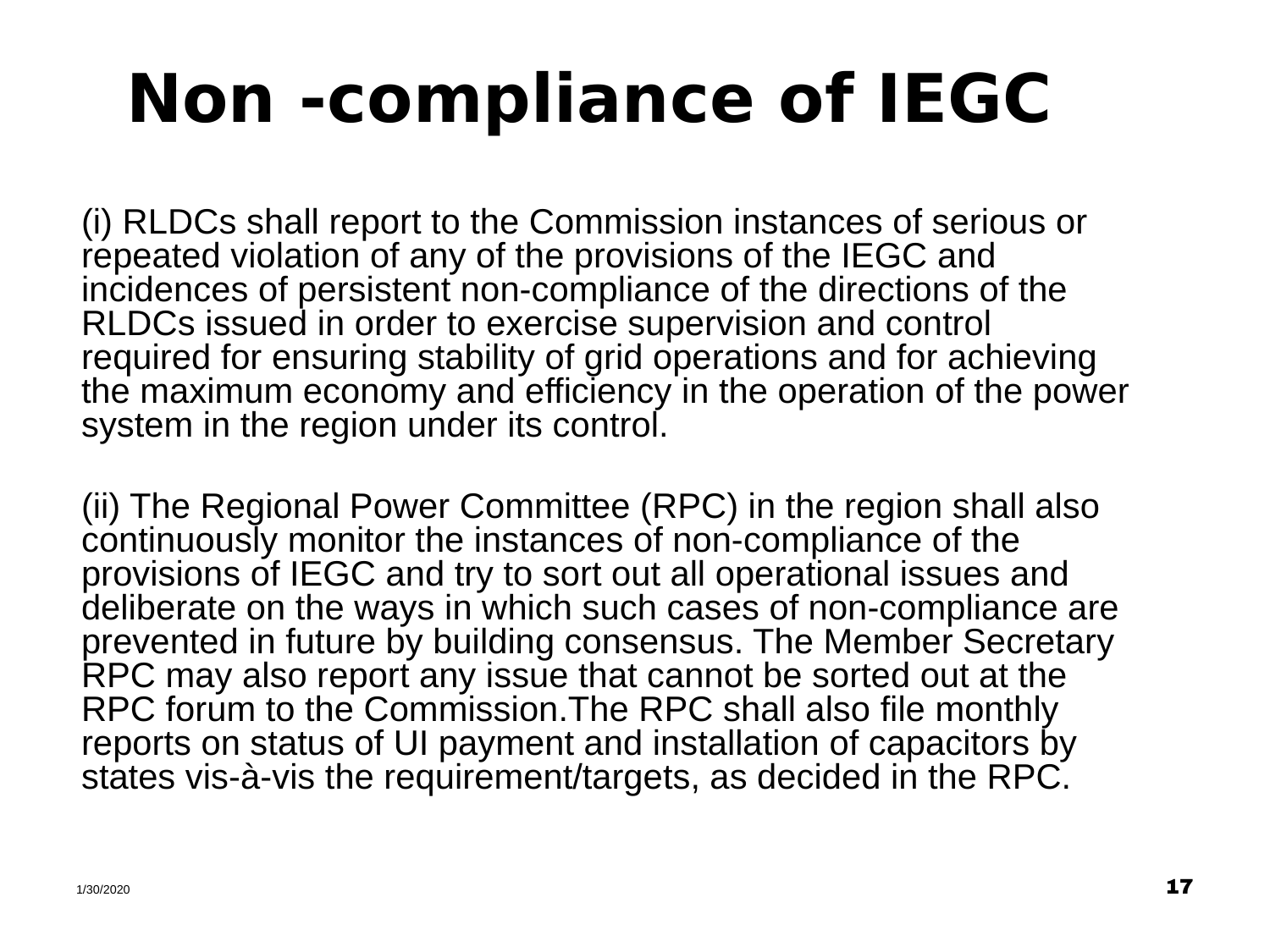

# Non -compliance of IEGC

	(i) RLDCs shall report to the Commission instances of serious or repeated violation of any of the provisions of the IEGC and incidences of persistent non-compliance of the directions of the RLDCs issued in order to exercise supervision and control required for ensuring stability of grid operations and for achieving the maximum economy and efficiency in the operation of the power system in the region under its control.

	(ii) The Regional Power Committee (RPC) in the region shall also continuously monitor the instances of non-compliance of the provisions of IEGC and try to sort out all operational issues and deliberate on the ways in which such cases of non-compliance are prevented in future by building consensus. The Member Secretary RPC may also report any issue that cannot be sorted out at the RPC forum to the Commission.The RPC shall also file monthly reports on status of UI payment and installation of capacitors by states vis-à-vis the requirement/targets, as decided in the RPC.

1/30/2020
17